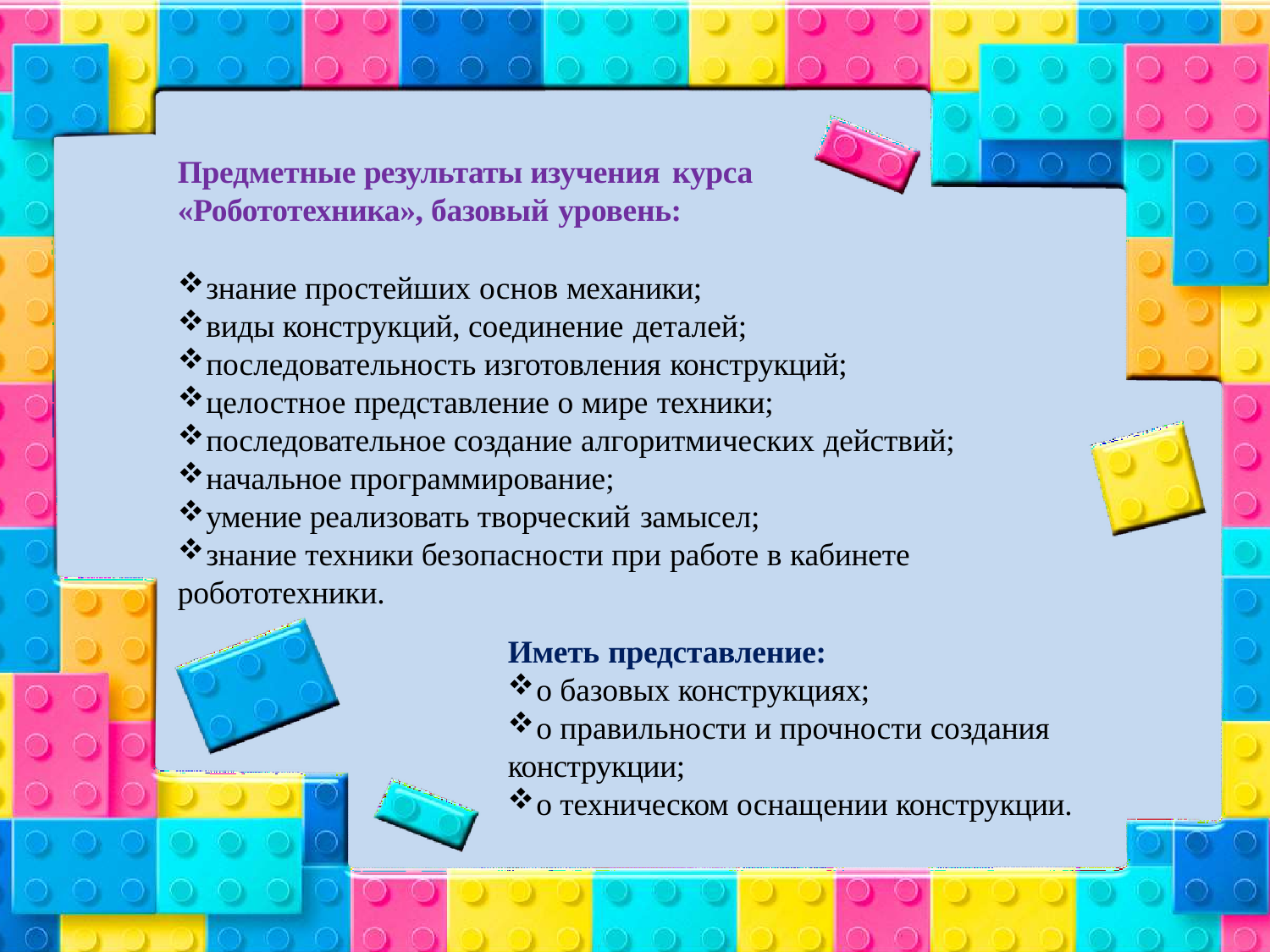

Предметные результаты изучения курса
«Робототехника», базовый уровень:

знание простейших основ механики;
виды конструкций, соединение деталей;
последовательность изготовления конструкций;
целостное представление о мире техники;
последовательное создание алгоритмических действий;
начальное программирование;
умение реализовать творческий замысел;
знание техники безопасности при работе в кабинете
робототехники.
Иметь представление:
о базовых конструкциях;
о правильности и прочности создания
конструкции;
о техническом оснащении конструкции.